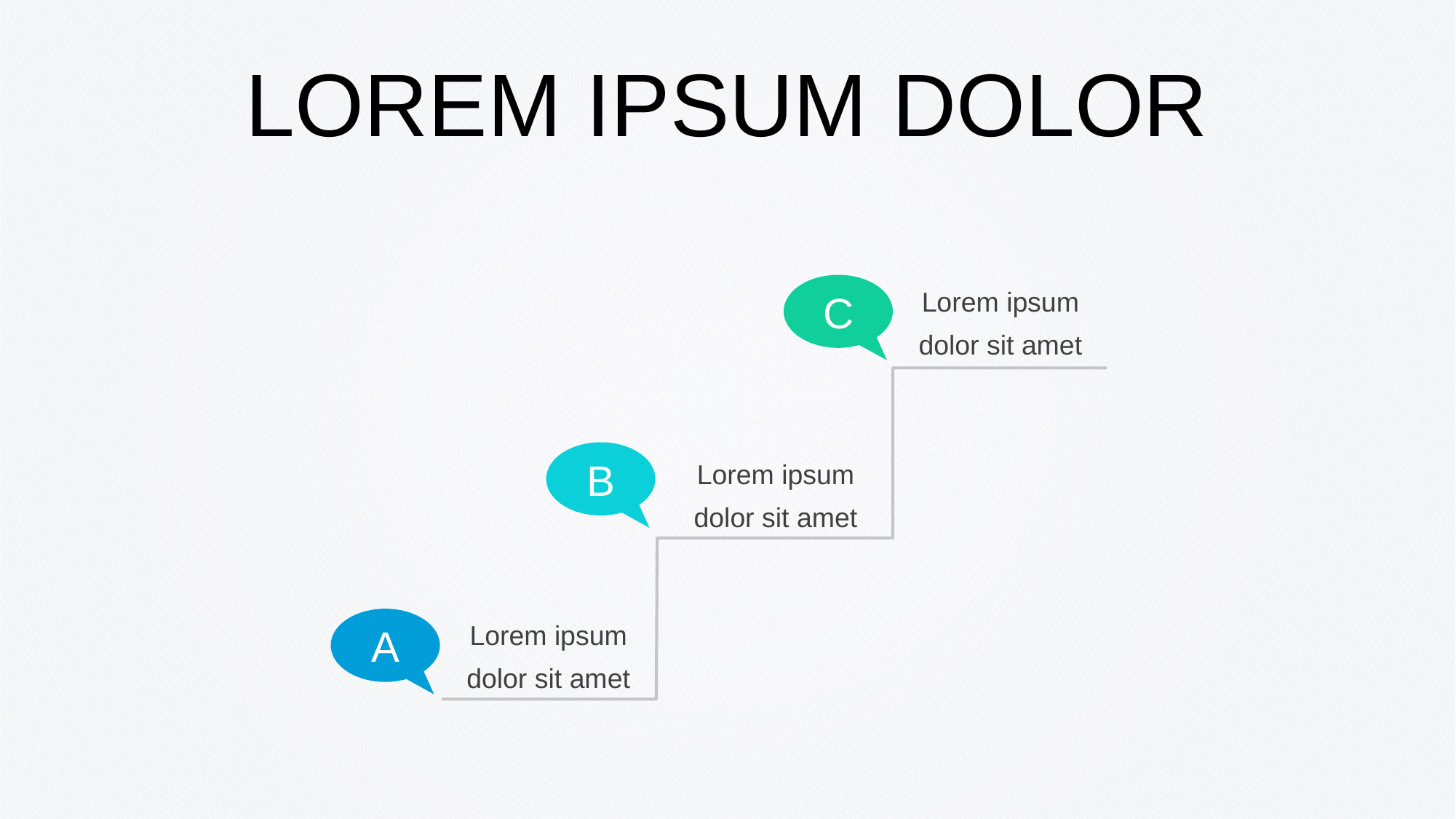

# LOREM IPSUM DOLOR
Lorem ipsum dolor sit amet
C

Lorem ipsum dolor sit amet
B
Lorem ipsum dolor sit amet
A